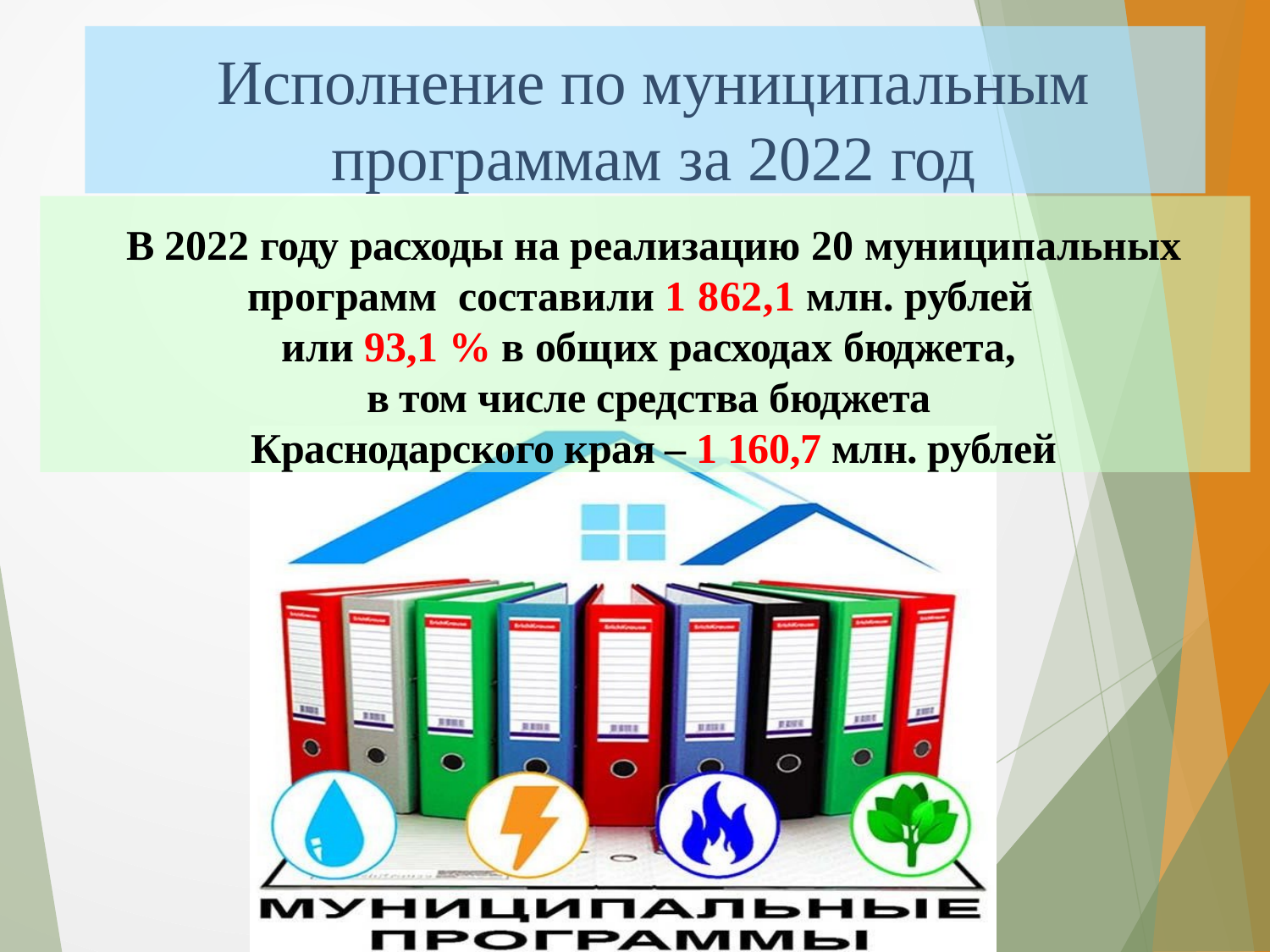

Исполнение по муниципальным программам за 2022 год
В 2022 году расходы на реализацию 20 муниципальных программ  составили 1 862,1 млн. рублей
или 93,1 % в общих расходах бюджета,
в том числе средства бюджета
Краснодарского края – 1 160,7 млн. рублей

### Chart: млн.рублей

| Category | тыс.рублей |
|---|---|
| Краевой и федеральный бюджеты | 891.9 |
| Местный бюджет | 636.7 |